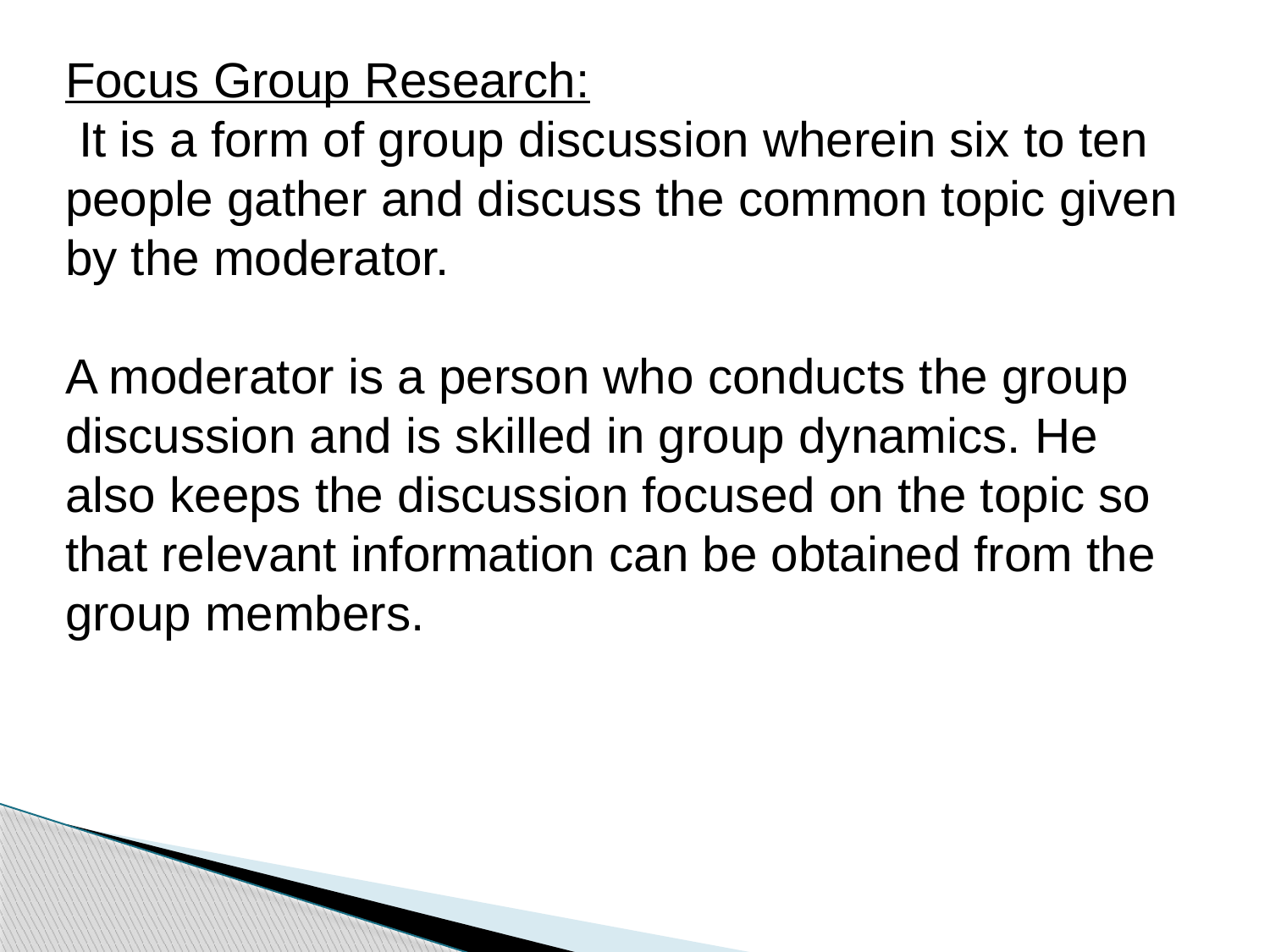

Focus Group Research:
 It is a form of group discussion wherein six to ten people gather and discuss the common topic given by the moderator.

A moderator is a person who conducts the group discussion and is skilled in group dynamics. He also keeps the discussion focused on the topic so that relevant information can be obtained from the group members.